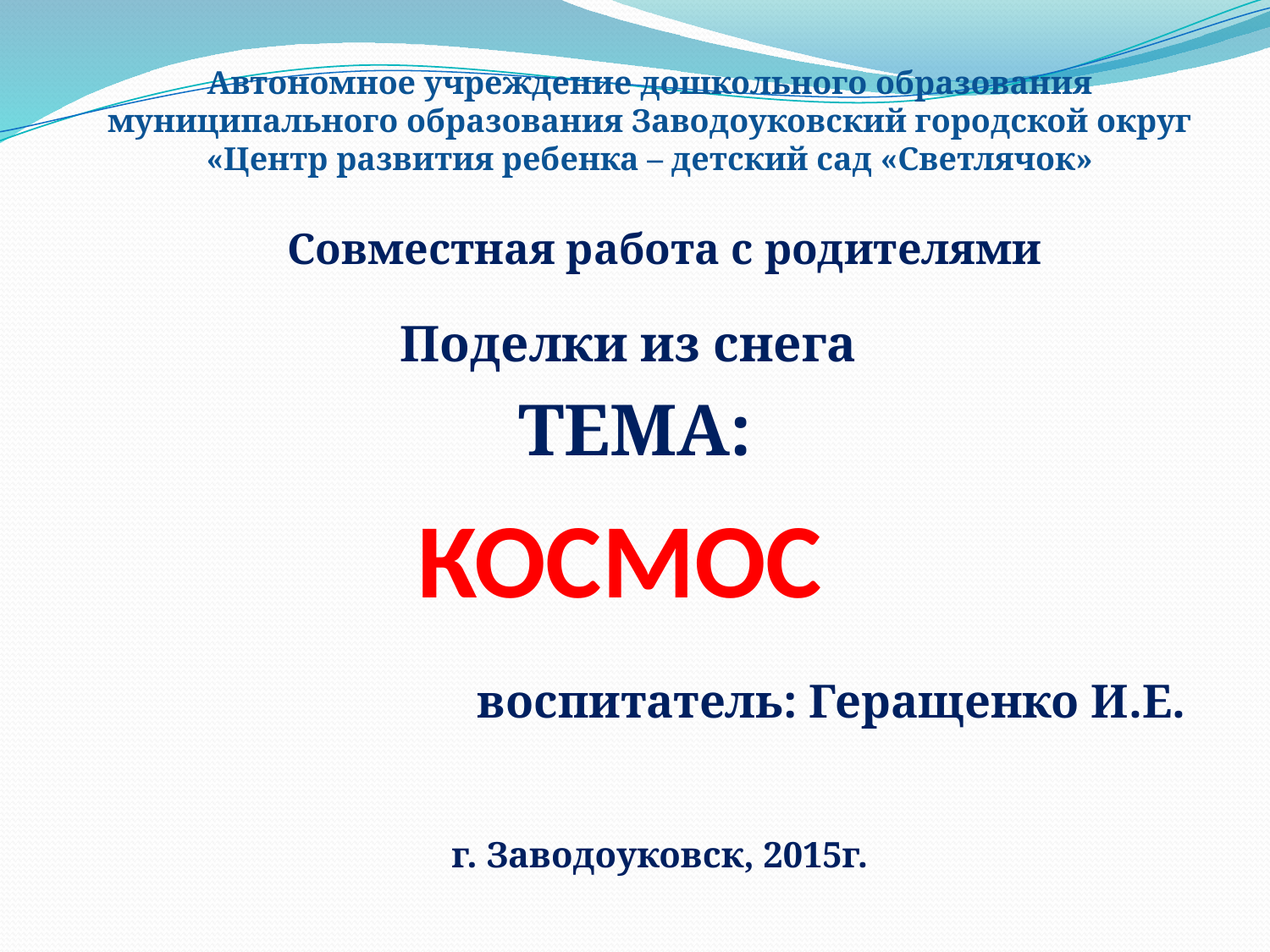

Автономное учреждение дошкольного образования муниципального образования Заводоуковский городской округ «Центр развития ребенка – детский сад «Светлячок»

Совместная работа с родителями
Поделки из снега
ТЕМА:

КОСМОС
воспитатель: Геращенко И.Е.

г. Заводоуковск, 2015г.